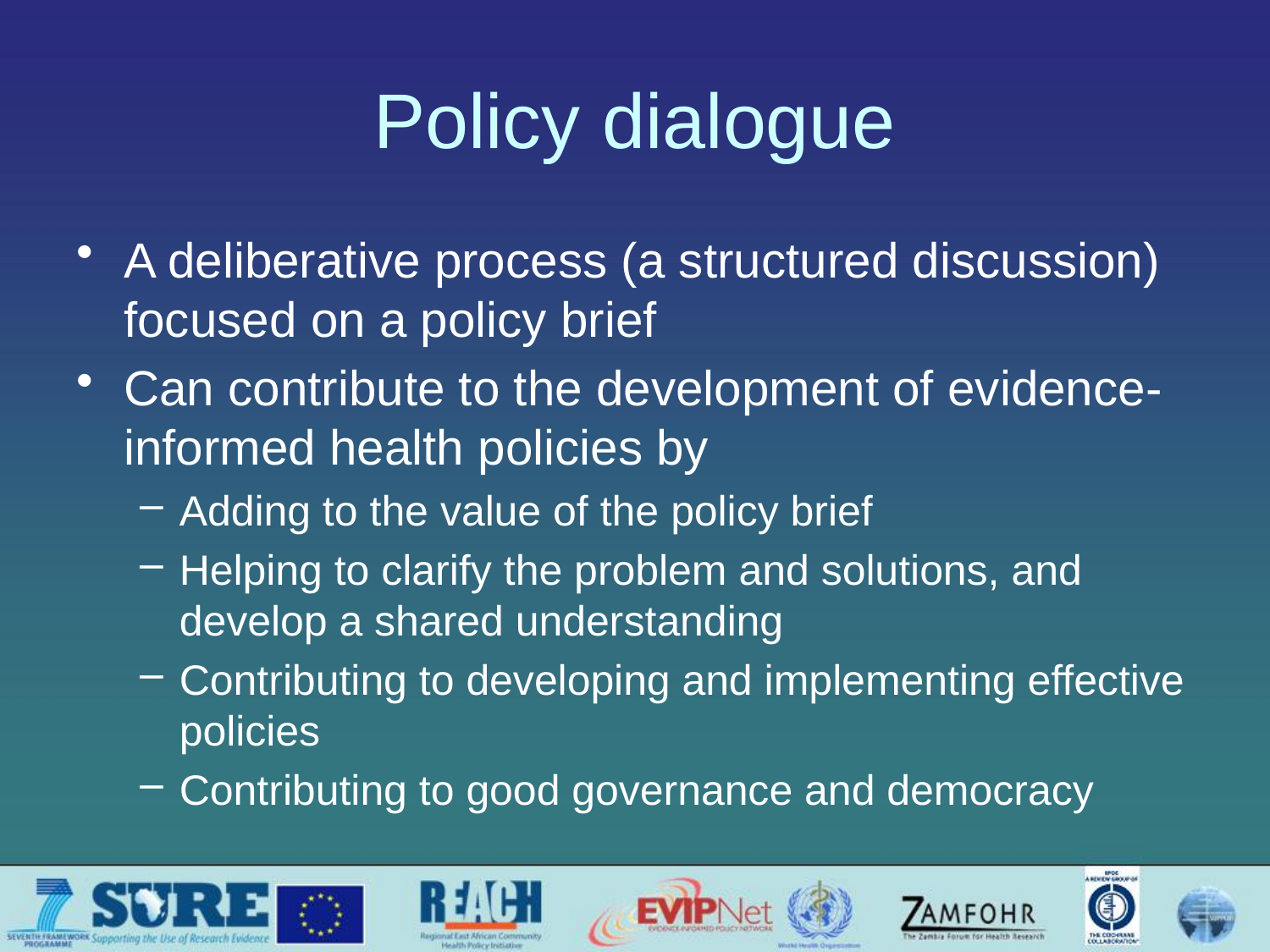

# Policy dialogue
A deliberative process (a structured discussion) focused on a policy brief
Can contribute to the development of evidence-informed health policies by
Adding to the value of the policy brief
Helping to clarify the problem and solutions, and develop a shared understanding
Contributing to developing and implementing effective policies
Contributing to good governance and democracy